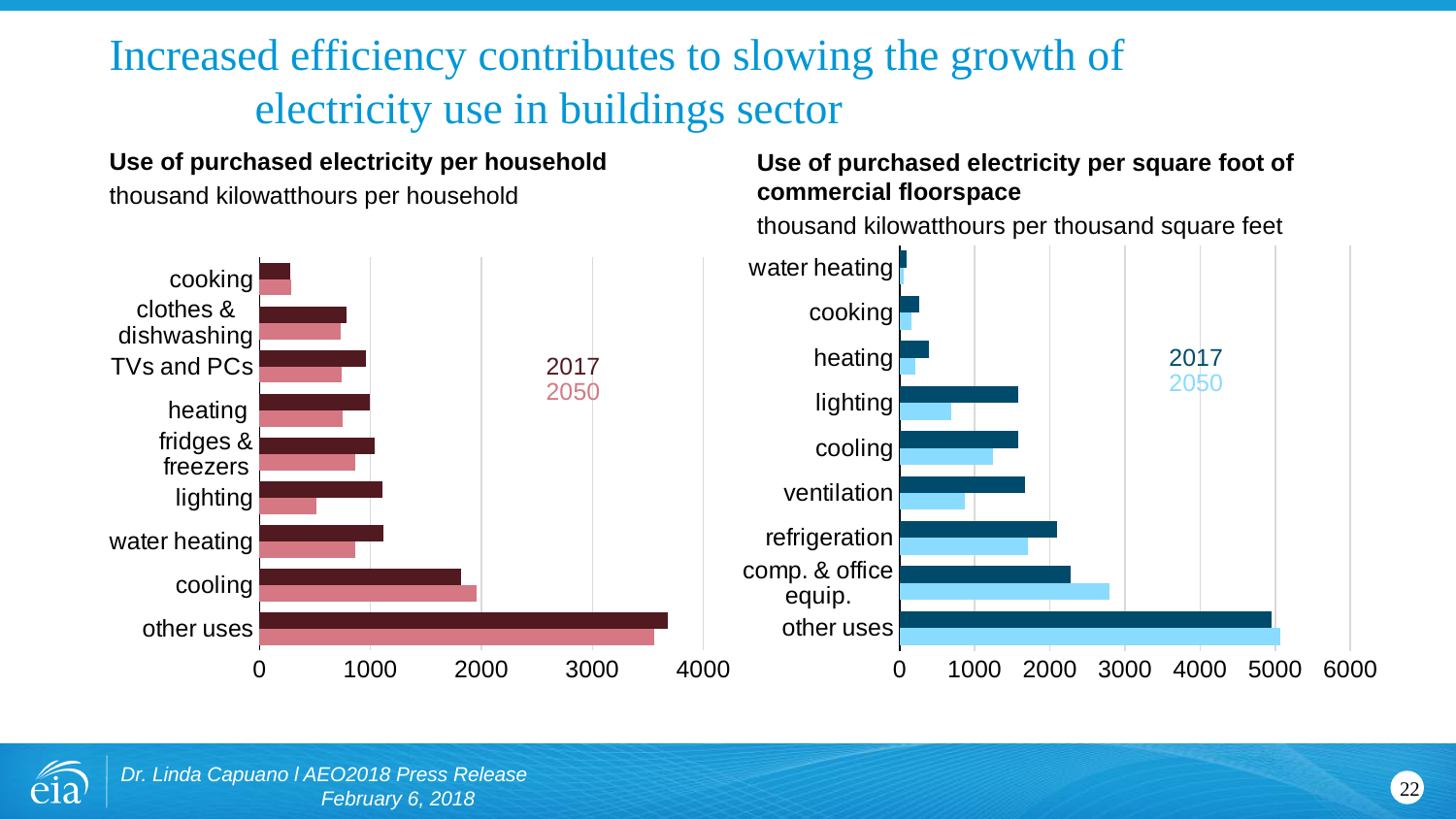

# Increased efficiency contributes to slowing the growth of electricity use in buildings sector
Use of purchased electricity per household
thousand kilowatthours per household
Use of purchased electricity per square foot of commercial floorspace
thousand kilowatthours per thousand square feet

### Chart

| Category |  |  |
|---|---|---|
| other uses | 3557.4214391121072 | 3679.8022390019873 |
| cooling | 1959.7364948909071 | 1813.5228427177885 |
| water heating | 863.9344081050089 | 1120.3514234203553 |
| lighting | 512.6154338055098 | 1107.9026838537807 |
| fridges & freezers | 865.9059759551905 | 1035.1779504503402 |
| heating  | 751.9310412326879 | 996.4136797636982 |
| TVs and PCs | 739.0028552111415 | 957.5063489651014 |
| clothes & dishwashing | 733.6609193957287 | 779.8708667949638 |
| cooking | 288.6340265253466 | 273.5409733632723 |

### Chart

| Category |  |  |
|---|---|---|
| other uses | 5063.282718090718 | 4953.71120247203 |
| comp. & office equip. | 2792.5956666780194 | 2275.552249109163 |
| refrigeration | 1712.385018746777 | 2089.511538564753 |
| ventilation | 871.0199737406641 | 1669.5643018673925 |
| cooling | 1248.2265762679374 | 1573.7260292841797 |
| lighting | 689.5596099281386 | 1581.1715355738154 |
| heating | 215.75715590206156 | 388.55589637725694 |
| cooking | 158.06741799150947 | 264.725880963826 |
| water heating | 53.601086112145175 | 95.43109645799808 |
Dr. Linda Capuano l AEO2018 Press Release                                       February 6, 2018
22